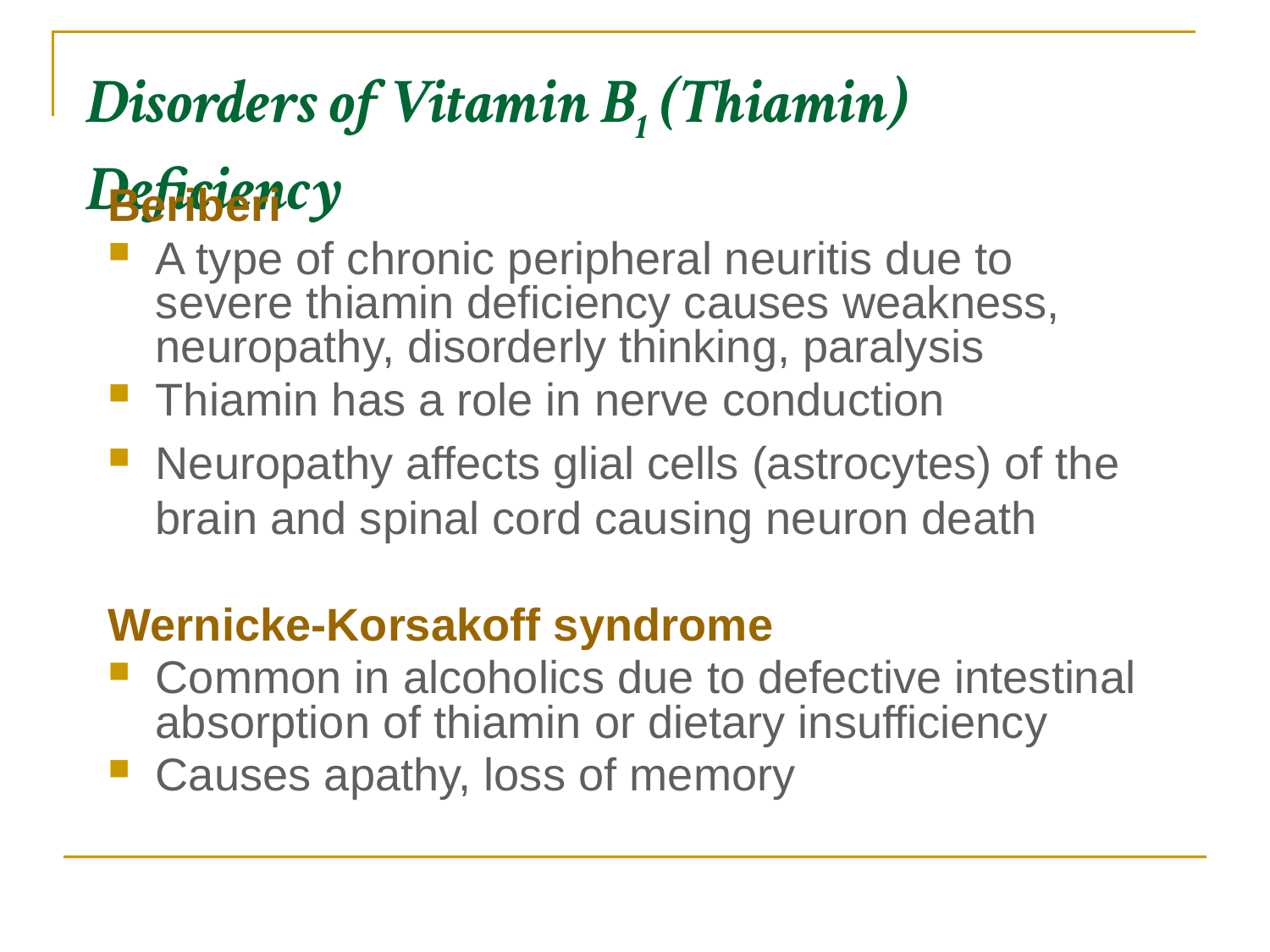

# Disorders of Vitamin B1 (Thiamin) Deficiency
Beriberi
A type of chronic peripheral neuritis due to severe thiamin deficiency causes weakness, neuropathy, disorderly thinking, paralysis
Thiamin has a role in nerve conduction
Neuropathy affects glial cells (astrocytes) of the brain and spinal cord causing neuron death

Wernicke-Korsakoff syndrome
Common in alcoholics due to defective intestinal absorption of thiamin or dietary insufficiency
Causes apathy, loss of memory